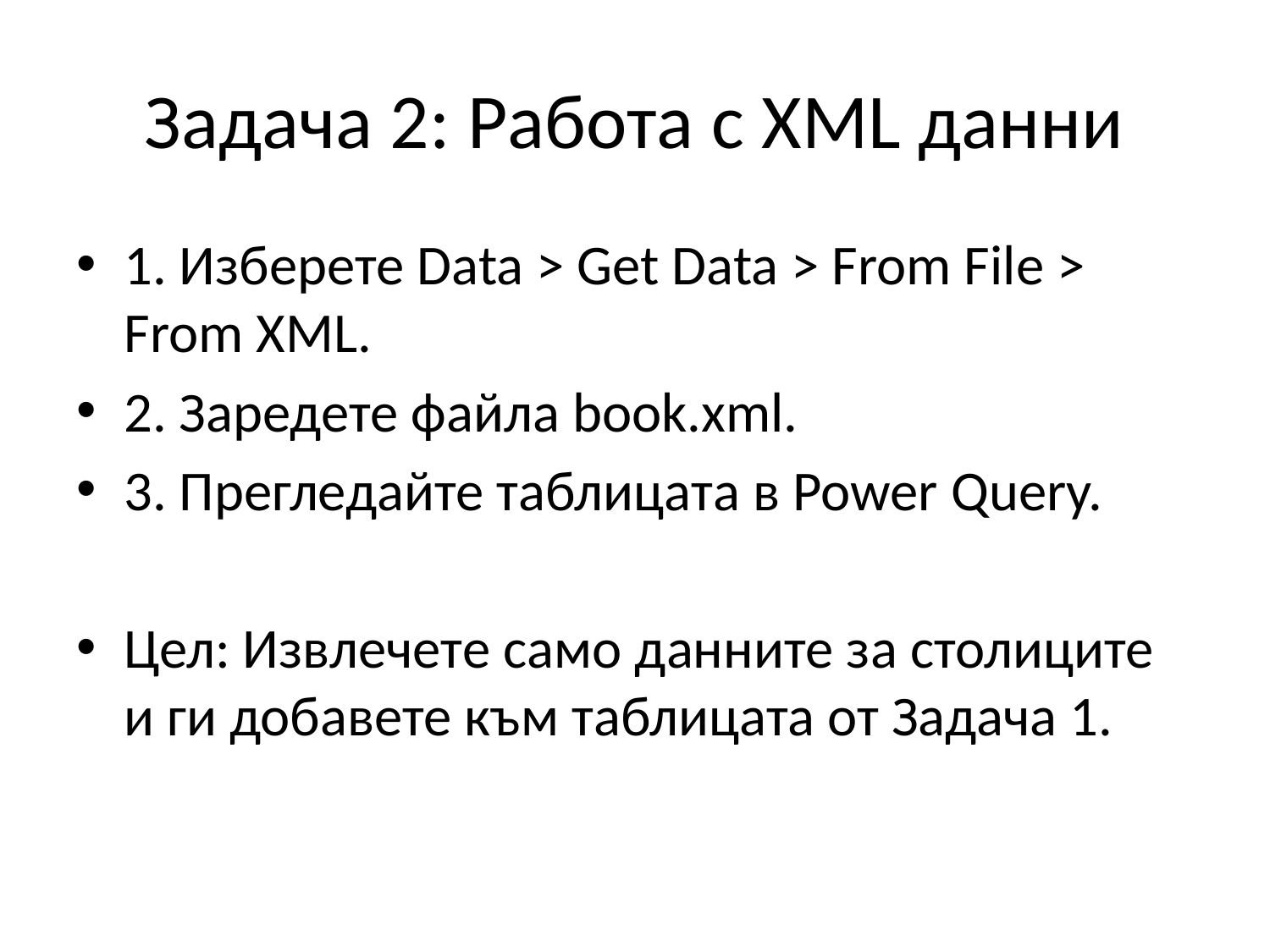

# Задача 2: Работа с XML данни
1. Изберете Data > Get Data > From File > From XML.
2. Заредете файла book.xml.
3. Прегледайте таблицата в Power Query.

Цел: Извлечете само данните за столиците и ги добавете към таблицата от Задача 1.